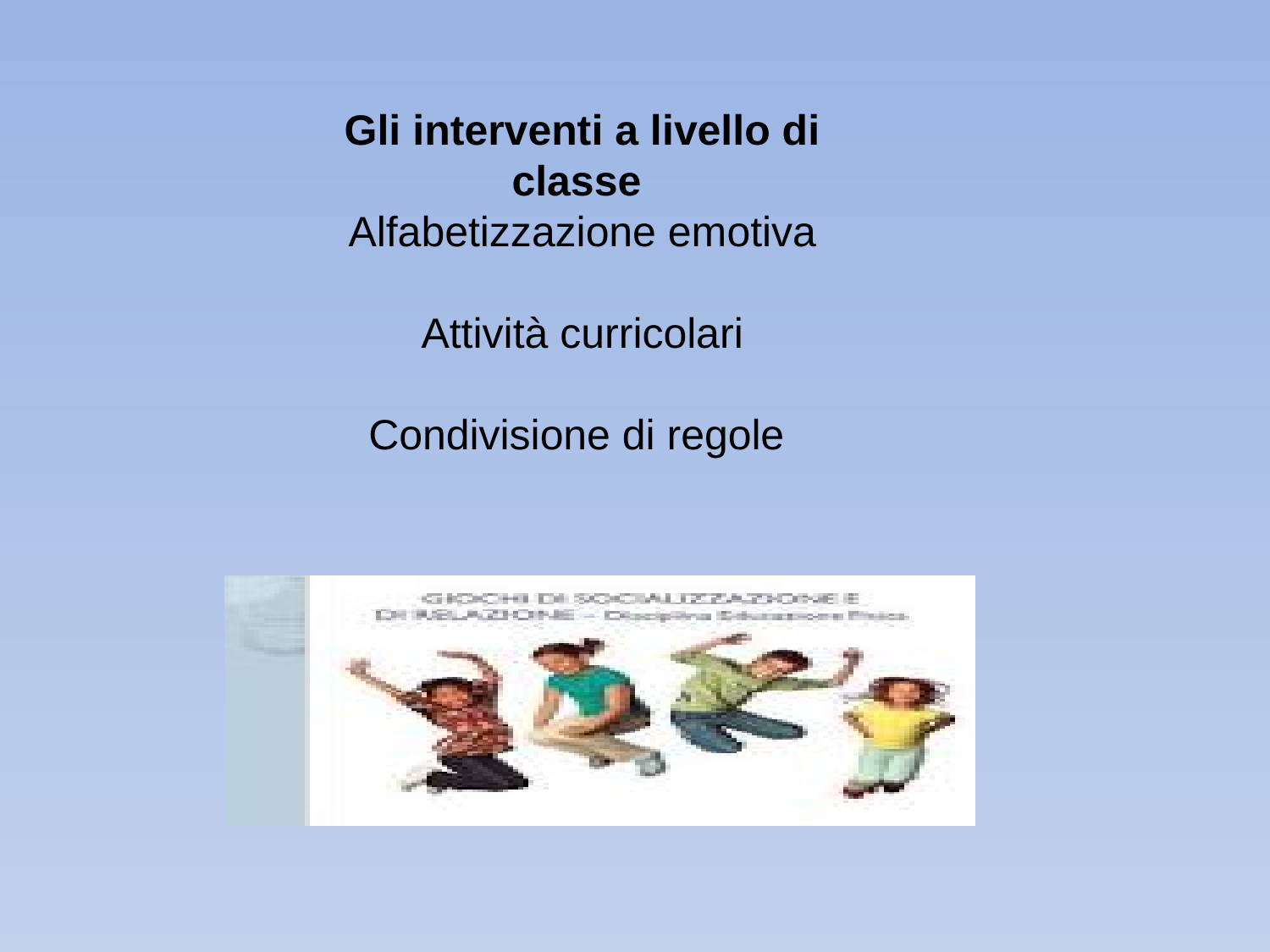

Gli interventi a livello di classe
Alfabetizzazione emotiva

 Attività curricolari

Condivisione di regole